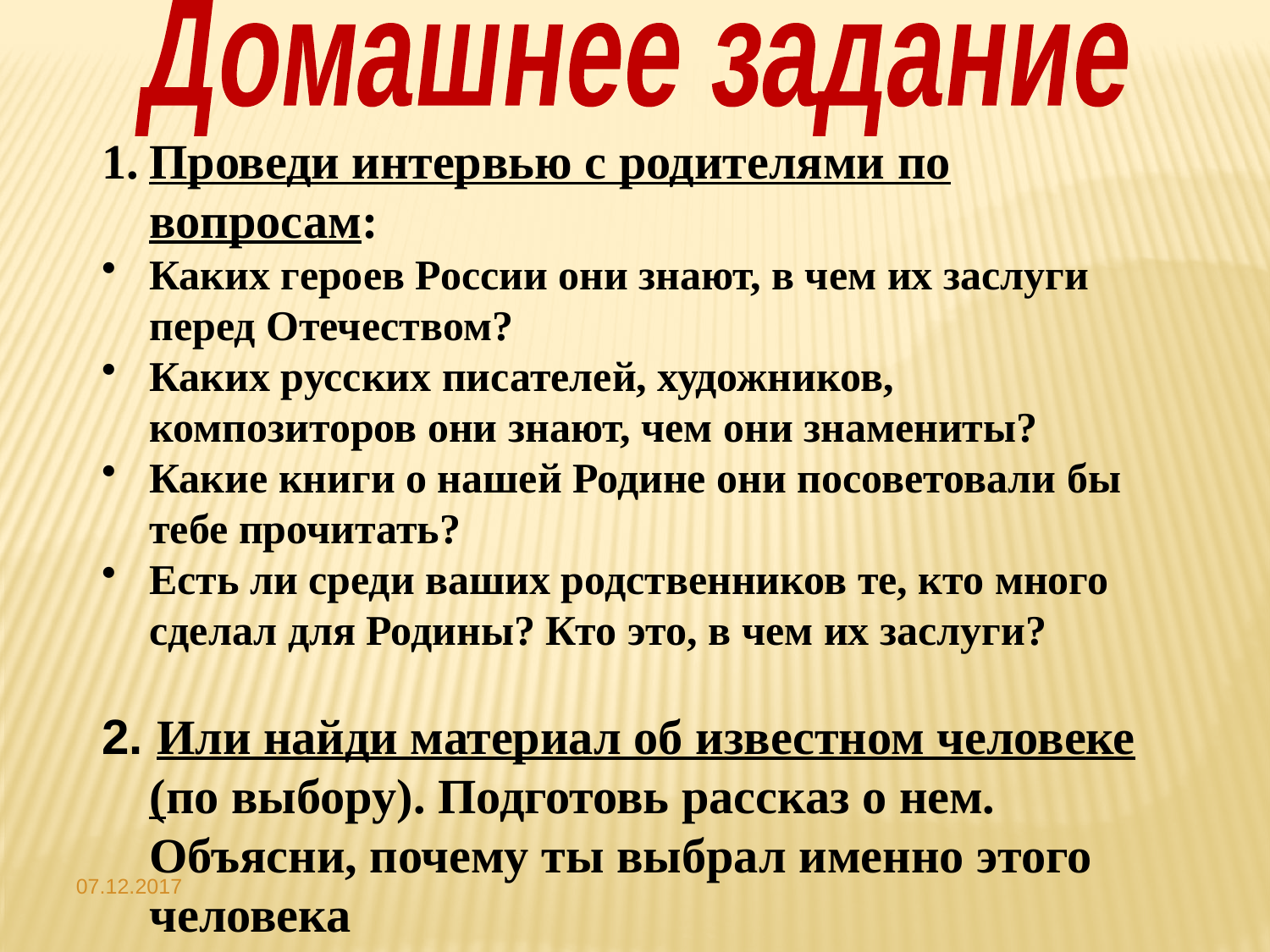

Домашнее задание
Проведи интервью с родителями по вопросам:
Каких героев России они знают, в чем их заслуги перед Отечеством?
Каких русских писателей, художников, композиторов они знают, чем они знамениты?
Какие книги о нашей Родине они посоветовали бы тебе прочитать?
Есть ли среди ваших родственников те, кто много сделал для Родины? Кто это, в чем их заслуги?

2. Или найди материал об известном человеке (по выбору). Подготовь рассказ о нем. Объясни, почему ты выбрал именно этого человека
07.12.2017